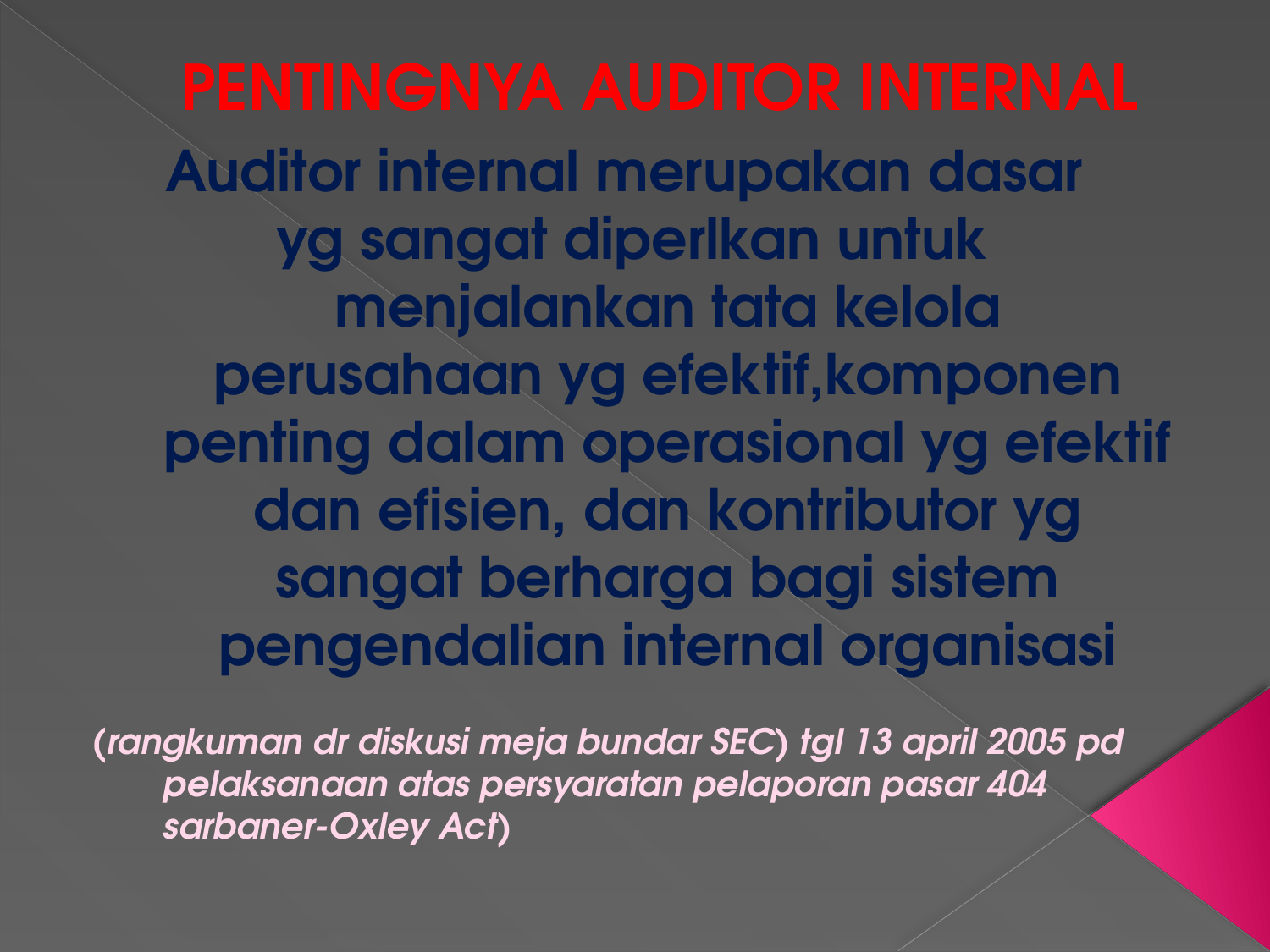

# PENTINGNYA AUDITOR INTERNAL
Auditor internal merupakan dasar
yg sangat diperlkan untuk menjalankan tata kelola perusahaan yg efektif,komponen penting dalam operasional yg efektif dan efisien, dan kontributor yg sangat berharga bagi sistem pengendalian internal organisasi

(rangkuman dr diskusi meja bundar SEC) tgl 13 april 2005 pd pelaksanaan atas persyaratan pelaporan pasar 404 sarbaner-Oxley Act)